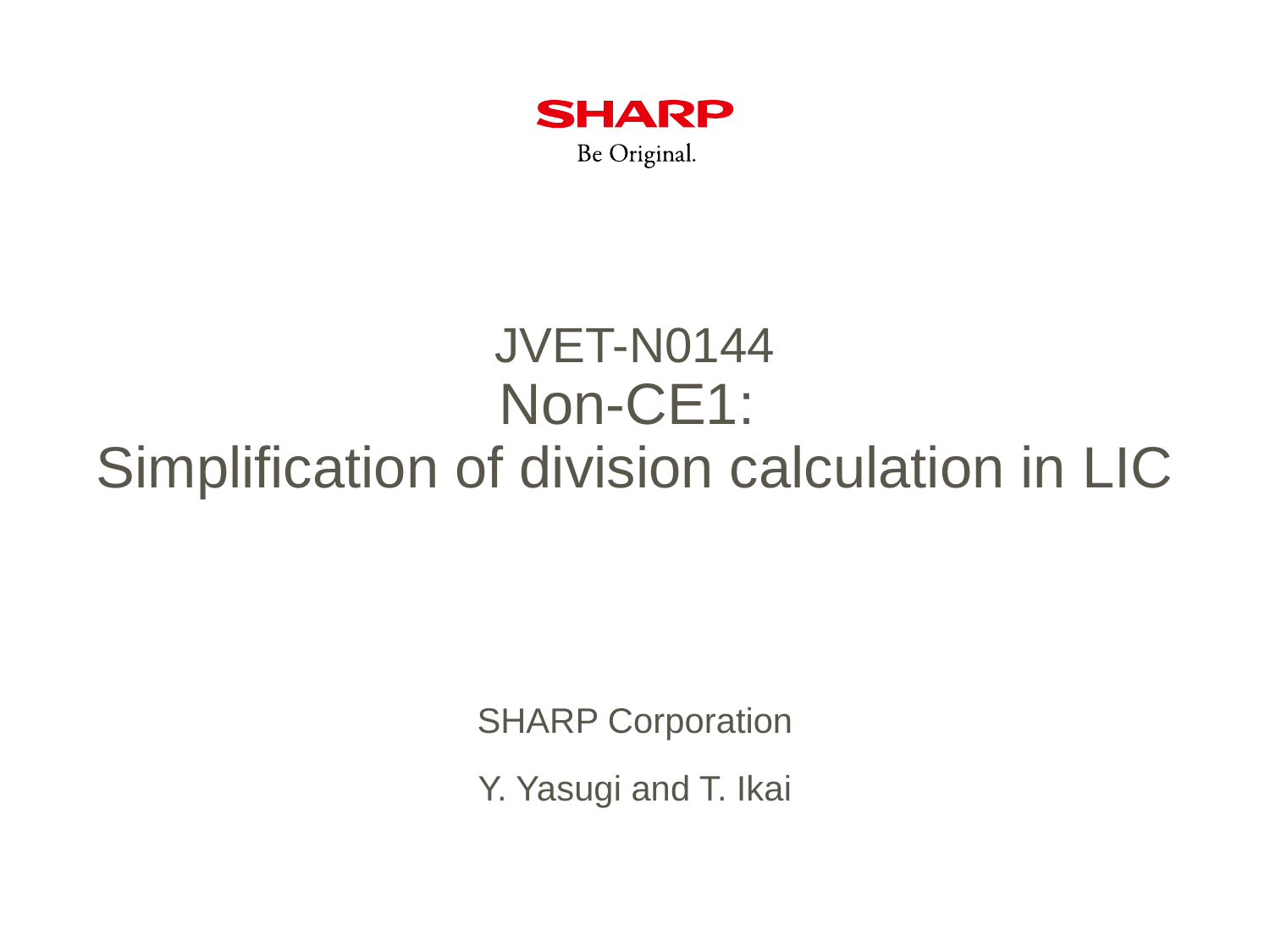

JVET-N0144
# Non-CE1: Simplification of division calculation in LIC
SHARP Corporation
Y. Yasugi and T. Ikai